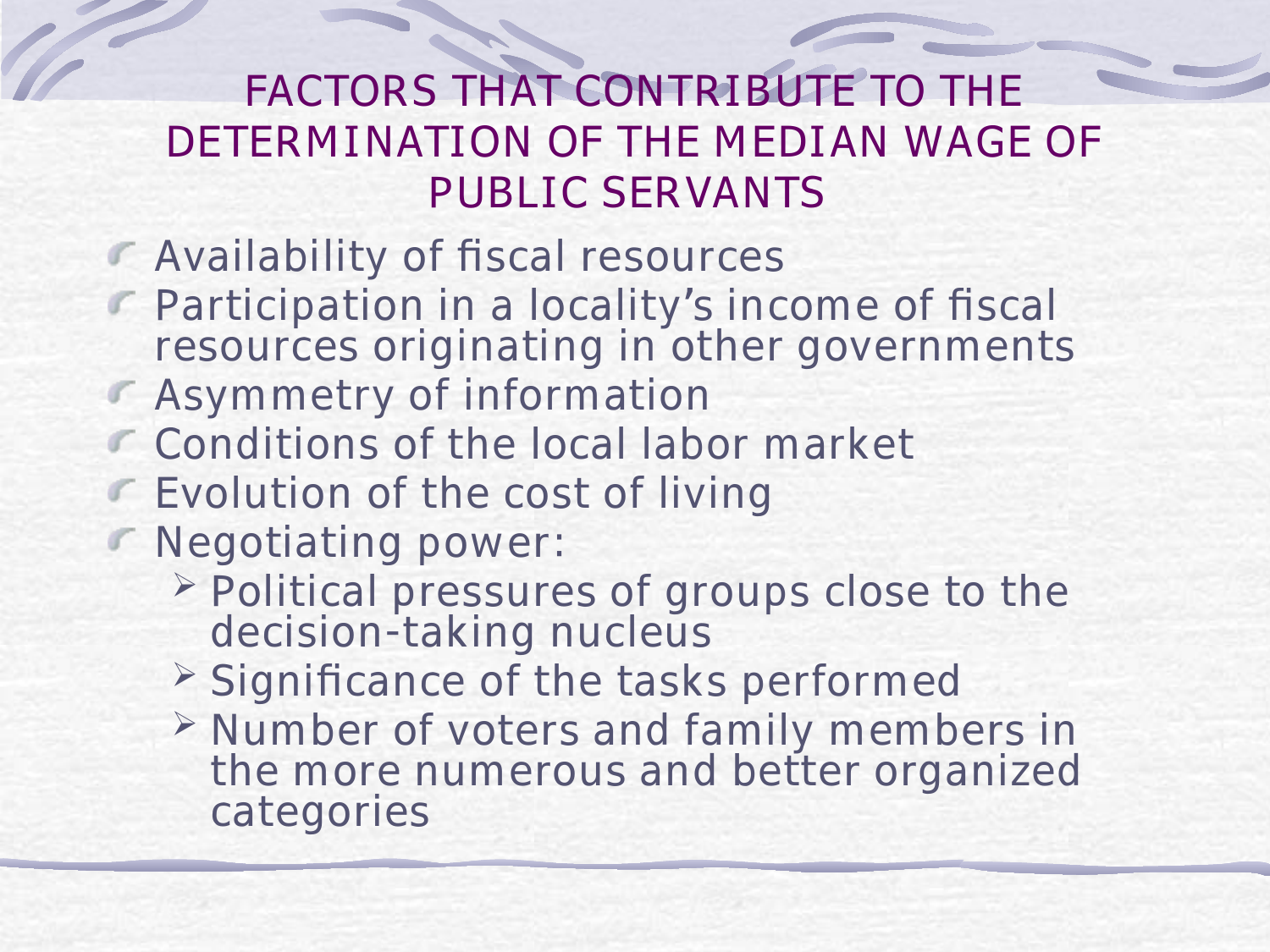

# FACTORS THAT CONTRIBUTE TO THE DETERMINATION OF THE MEDIAN WAGE OF PUBLIC SERVANTS
Availability of fiscal resources
Participation in a locality’s income of fiscal resources originating in other governments
Asymmetry of information
Conditions of the local labor market
Evolution of the cost of living
Negotiating power:
Political pressures of groups close to the decision-taking nucleus
Significance of the tasks performed
Number of voters and family members in the more numerous and better organized categories